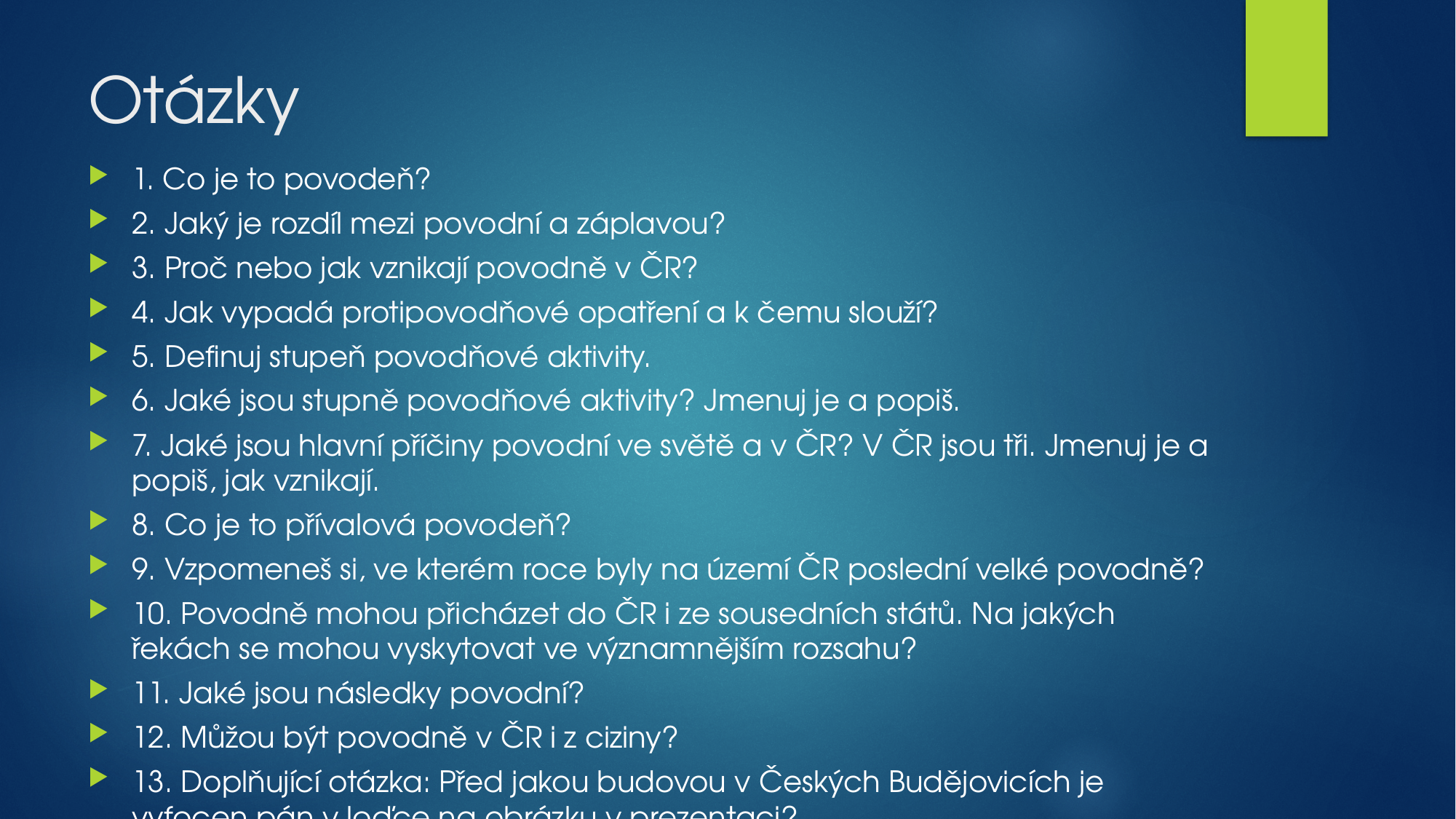

# Otázky
1. Co je to povodeň?
2. Jaký je rozdíl mezi povodní a záplavou?
3. Proč nebo jak vznikají povodně v ČR?
4. Jak vypadá protipovodňové opatření a k čemu slouží?
5. Definuj stupeň povodňové aktivity.
6. Jaké jsou stupně povodňové aktivity? Jmenuj je a popiš.
7. Jaké jsou hlavní příčiny povodní ve světě a v ČR? V ČR jsou tři. Jmenuj je a popiš, jak vznikají.
8. Co je to přívalová povodeň?
9. Vzpomeneš si, ve kterém roce byly na území ČR poslední velké povodně?
10. Povodně mohou přicházet do ČR i ze sousedních států. Na jakých řekách se mohou vyskytovat ve významnějším rozsahu?
11. Jaké jsou následky povodní?
12. Můžou být povodně v ČR i z ciziny?
13. Doplňující otázka: Před jakou budovou v Českých Budějovicích je vyfocen pán v loďce na obrázku v prezentaci?